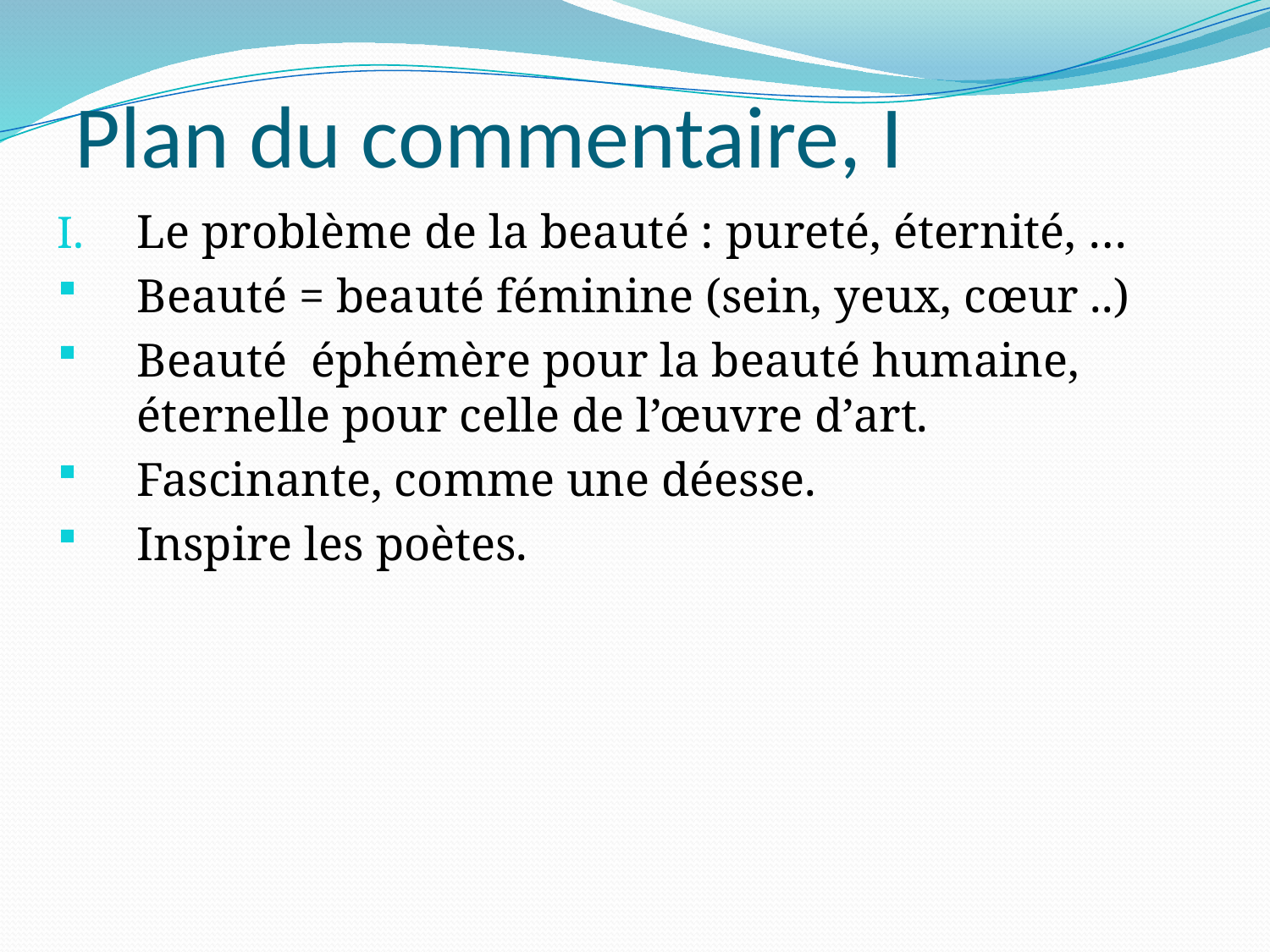

# Plan du commentaire, I
Le problème de la beauté : pureté, éternité, …
Beauté = beauté féminine (sein, yeux, cœur ..)
Beauté  éphémère pour la beauté humaine, éternelle pour celle de l’œuvre d’art.
Fascinante, comme une déesse.
Inspire les poètes.